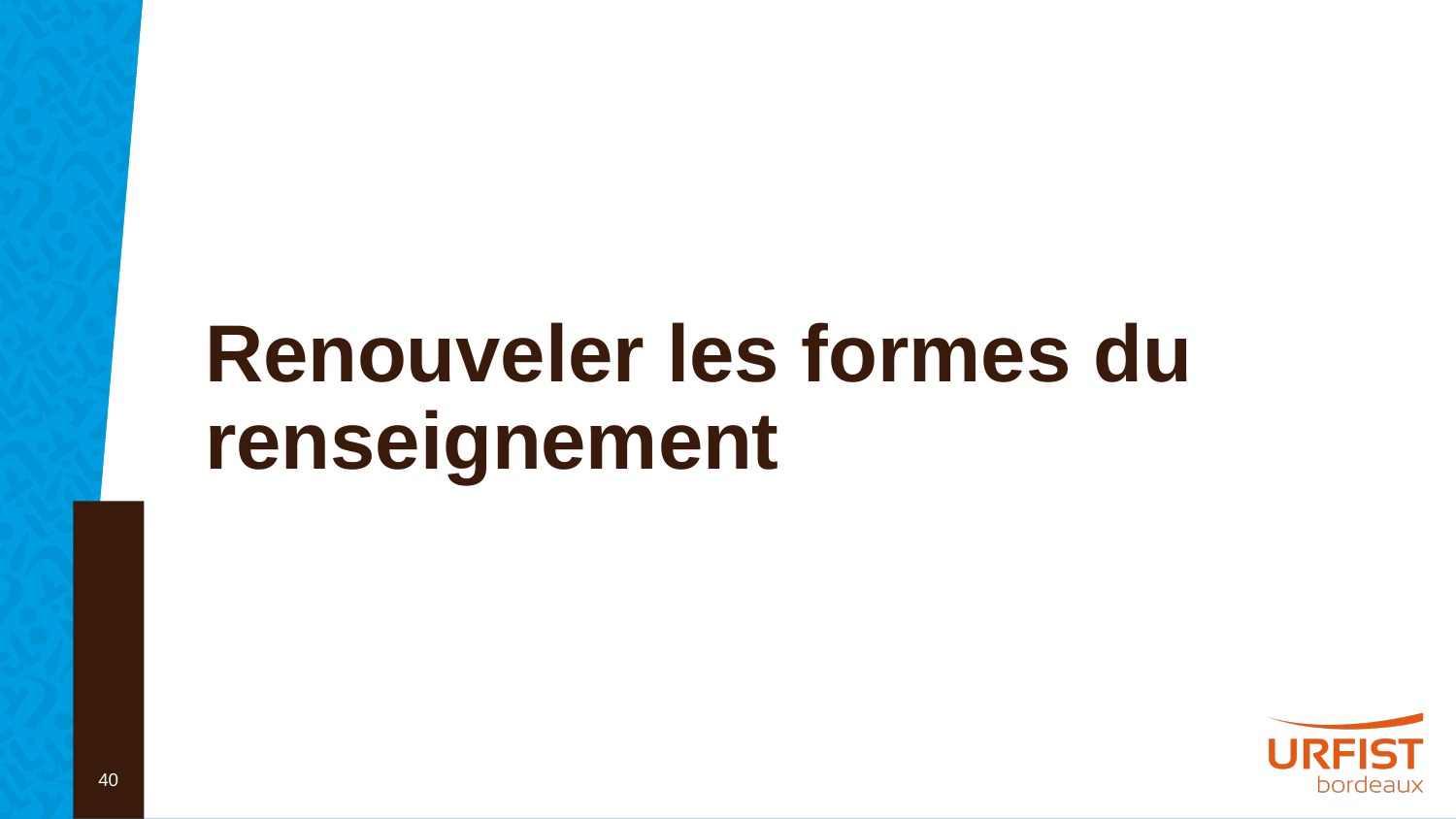

# Renouveler les formes du renseignement
40